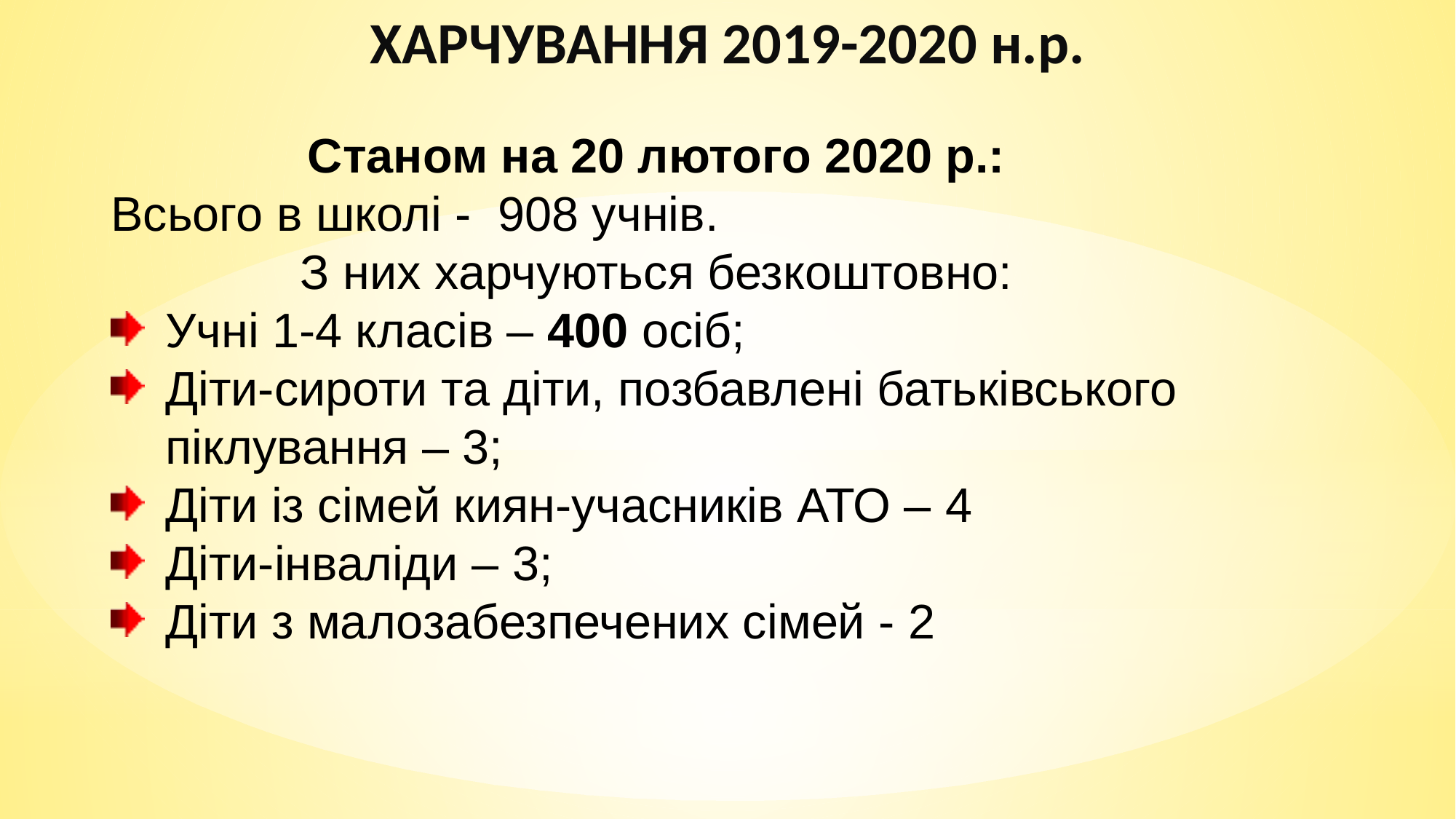

# ХАРЧУВАННЯ 2019-2020 н.р.
Станом на 20 лютого 2020 р.:
Всього в школі -  908 учнів.
З них харчуються безкоштовно:
Учні 1-4 класів – 400 осіб;
Діти-сироти та діти, позбавлені батьківського піклування – 3;
Діти із сімей киян-учасників АТО – 4
Діти-інваліди – 3;
Діти з малозабезпечених сімей - 2